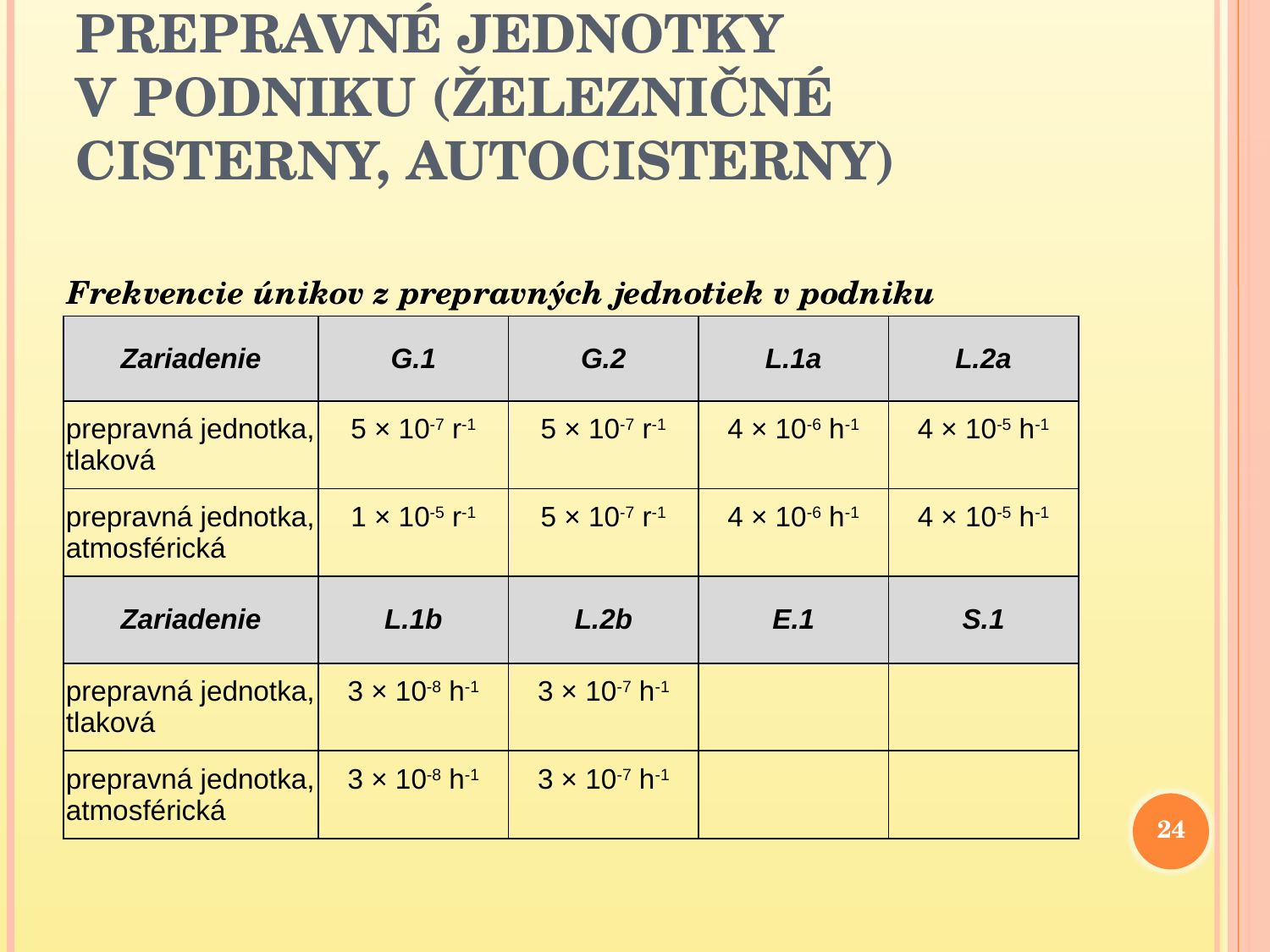

# Prepravné jednotky v podniku (železničné cisterny, autocisterny)
Frekvencie únikov z prepravných jednotiek v podniku
| Zariadenie | G.1 | G.2 | L.1a | L.2a |
| --- | --- | --- | --- | --- |
| prepravná jednotka, tlaková | 5 × 10-7 r-1 | 5 × 10-7 r-1 | 4 × 10-6 h-1 | 4 × 10-5 h-1 |
| prepravná jednotka, atmosférická | 1 × 10-5 r-1 | 5 × 10-7 r-1 | 4 × 10-6 h-1 | 4 × 10-5 h-1 |
| Zariadenie | L.1b | L.2b | E.1 | S.1 |
| prepravná jednotka, tlaková | 3 × 10-8 h-1 | 3 × 10-7 h-1 |  |  |
| prepravná jednotka, atmosférická | 3 × 10-8 h-1 | 3 × 10-7 h-1 |  |  |
24